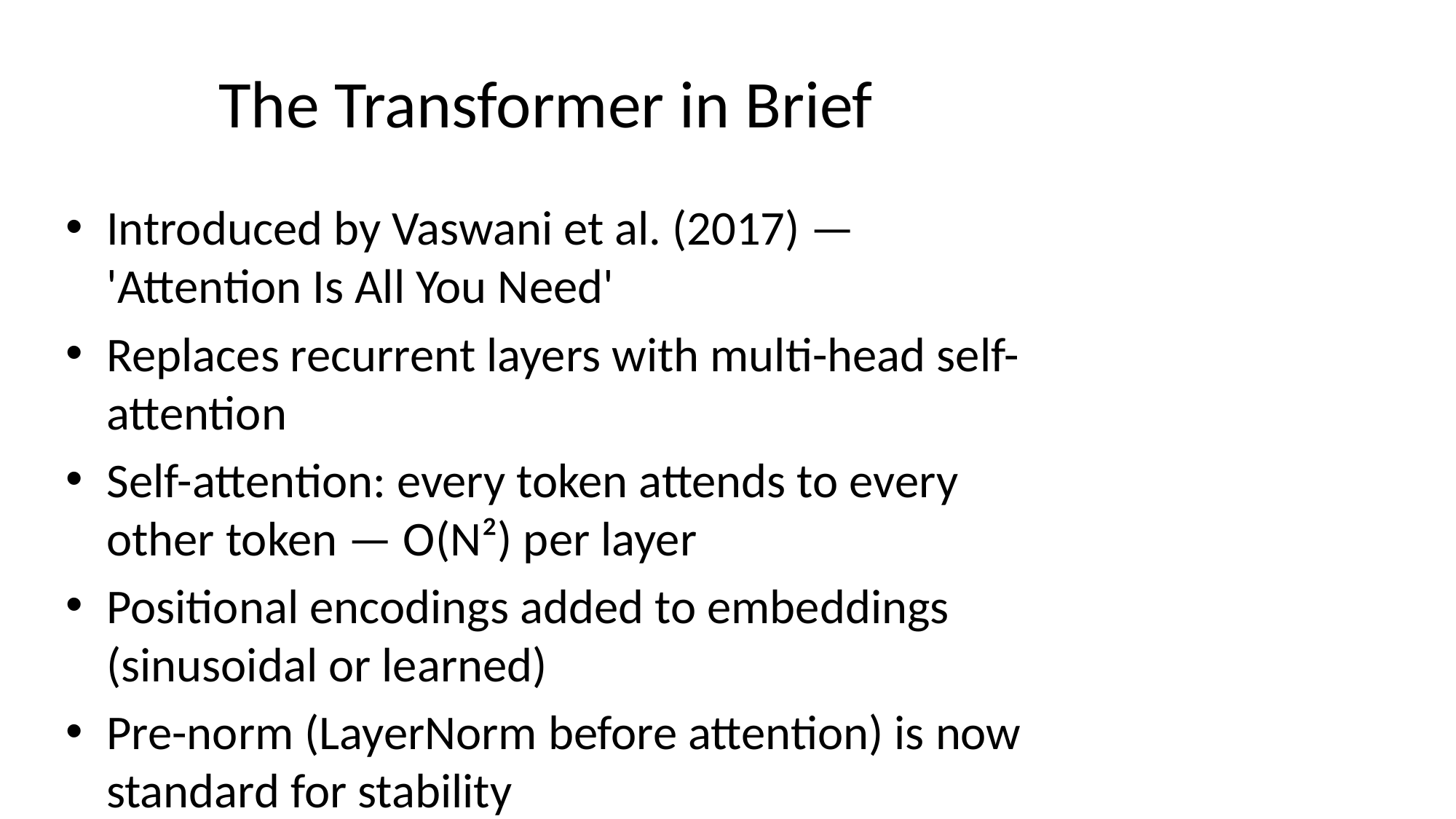

# The Transformer in Brief
Introduced by Vaswani et al. (2017) — 'Attention Is All You Need'
Replaces recurrent layers with multi-head self-attention
Self-attention: every token attends to every other token — O(N²) per layer
Positional encodings added to embeddings (sinusoidal or learned)
Pre-norm (LayerNorm before attention) is now standard for stability